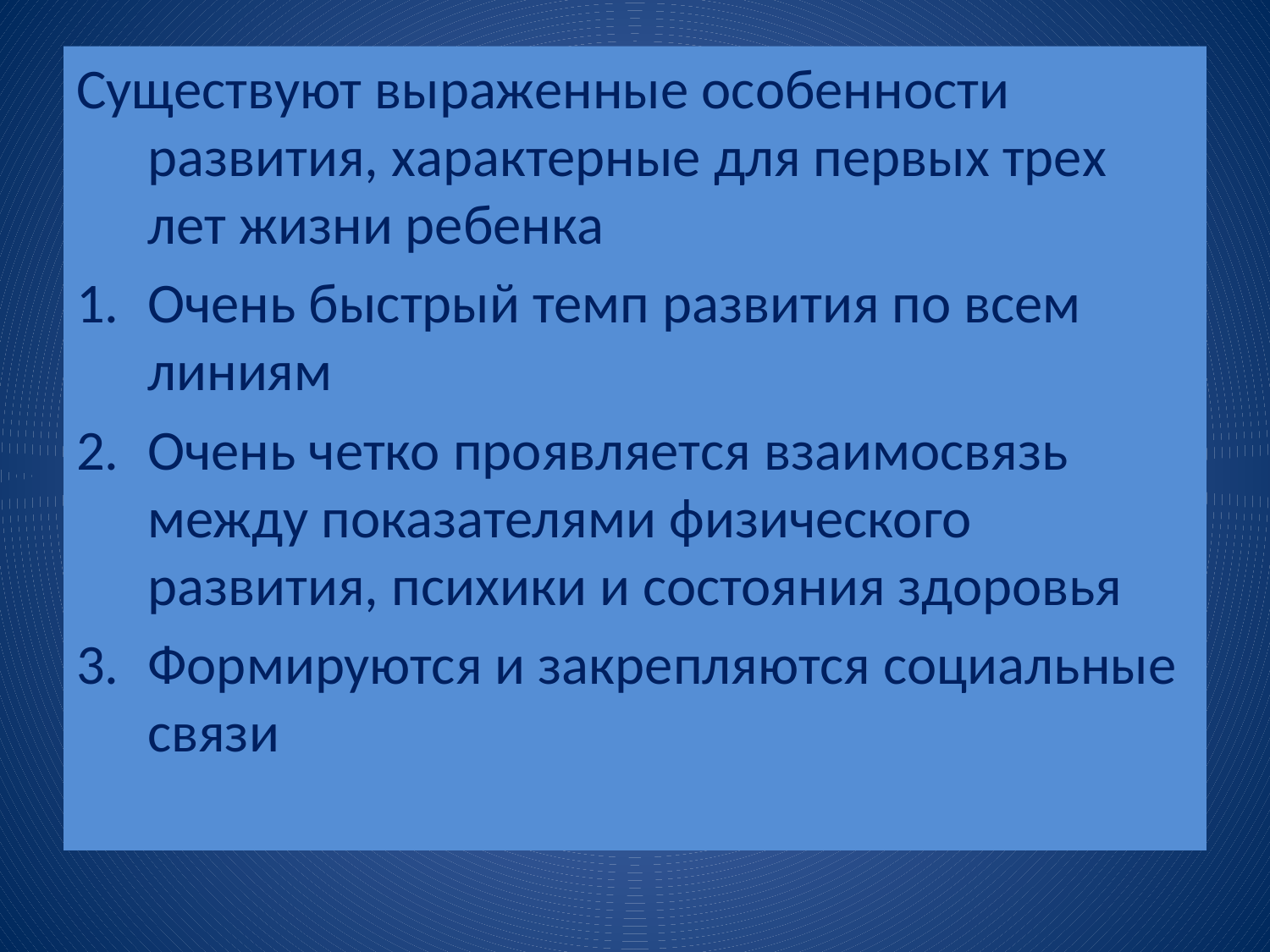

#
Существуют выраженные особенности развития, характерные для первых трех лет жизни ребенка
Очень быстрый темп развития по всем линиям
Очень четко проявляется взаимосвязь между показателями физического развития, психики и состояния здоровья
Формируются и закрепляются социальные связи